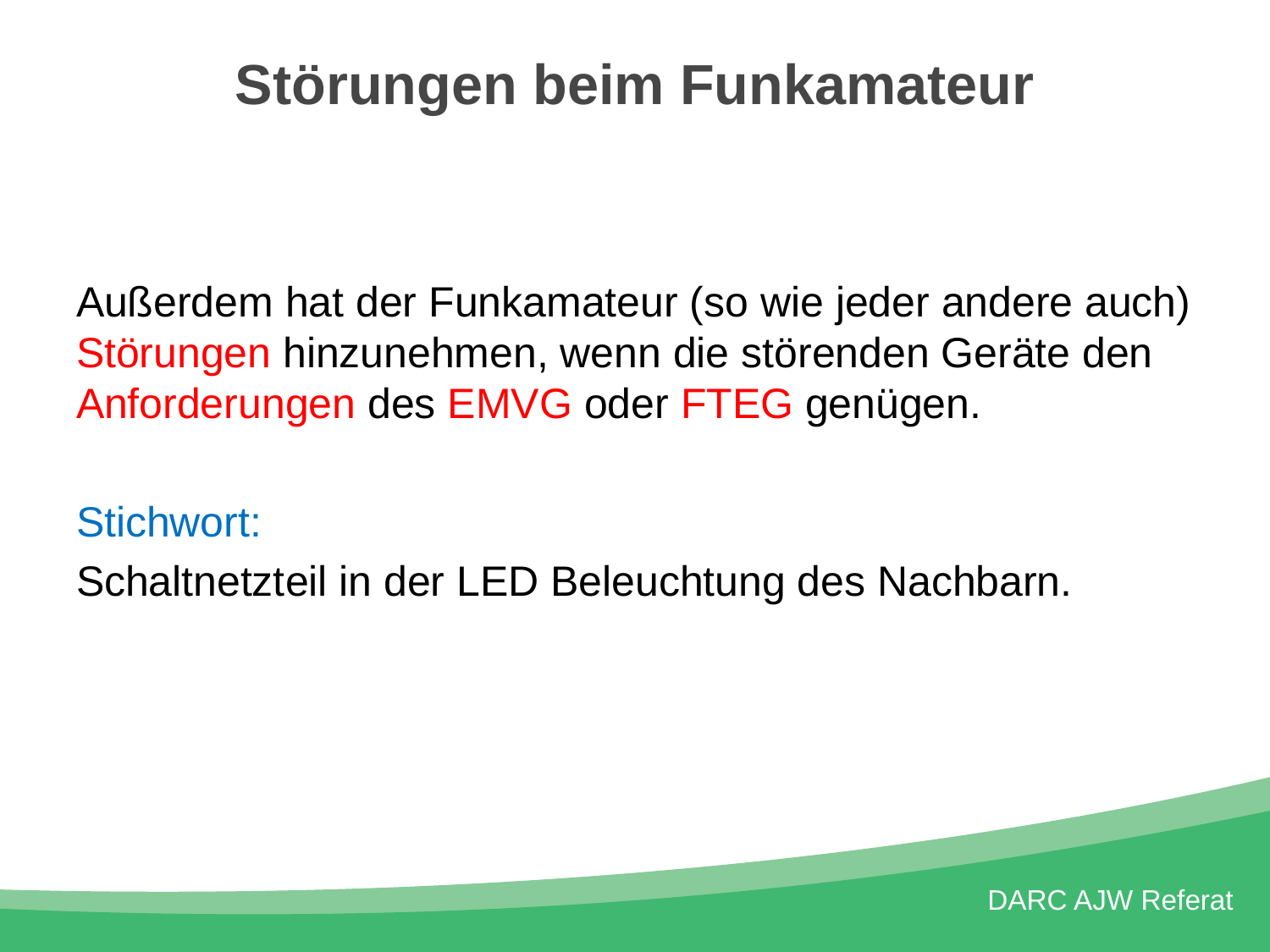

# Störungen beim Funkamateur

Außerdem hat der Funkamateur (so wie jeder andere auch) Störungen hinzunehmen, wenn die störenden Geräte den Anforderungen des EMVG oder FTEG genügen.

Stichwort:
Schaltnetzteil in der LED Beleuchtung des Nachbarn.